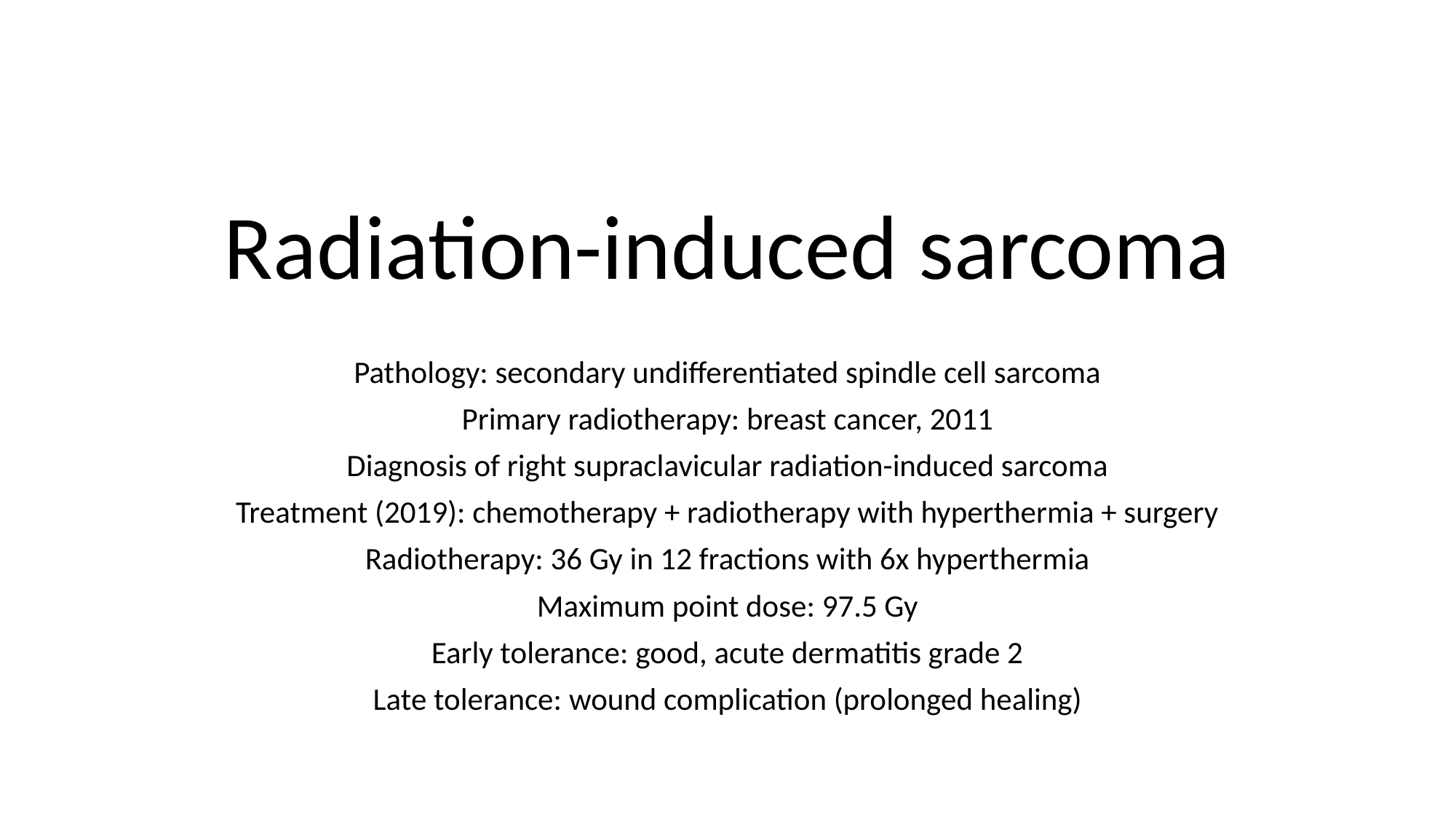

# Radiation-induced sarcoma
Pathology: secondary undifferentiated spindle cell sarcoma
Primary radiotherapy: breast cancer, 2011
Diagnosis of right supraclavicular radiation-induced sarcoma
Treatment (2019): chemotherapy + radiotherapy with hyperthermia + surgery
Radiotherapy: 36 Gy in 12 fractions with 6x hyperthermia
Maximum point dose: 97.5 Gy
Early tolerance: good, acute dermatitis grade 2
Late tolerance: wound complication (prolonged healing)